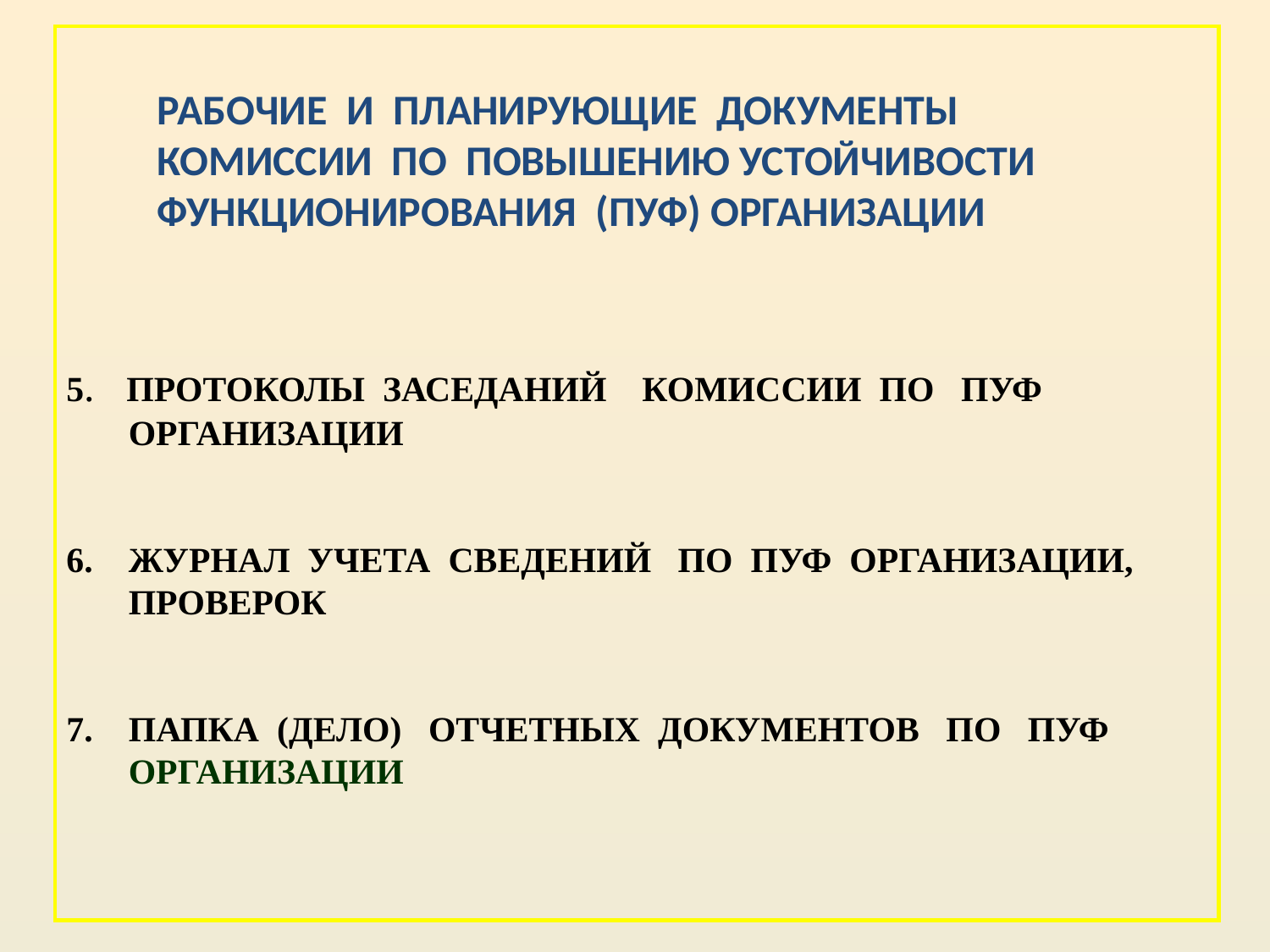

РАБОЧИЕ  И  ПЛАНИРУЮЩИЕ  ДОКУМЕНТЫ КОМИССИИ  ПО  ПОВЫШЕНИЮ УСТОЙЧИВОСТИ    ФУНКЦИОНИРОВАНИЯ  (ПУФ) ОРГАНИЗАЦИИ

 5.   ПРОТОКОЛЫ  ЗАСЕДАНИЙ    КОМИССИИ  ПО   ПУФ
        ОРГАНИЗАЦИИ

 6.    ЖУРНАЛ  УЧЕТА  СВЕДЕНИЙ   ПО  ПУФ  ОРГАНИЗАЦИИ,
        ПРОВЕРОК

 7.    ПАПКА  (ДЕЛО)   ОТЧЕТНЫХ  ДОКУМЕНТОВ   ПО   ПУФ
        ОРГАНИЗАЦИИ